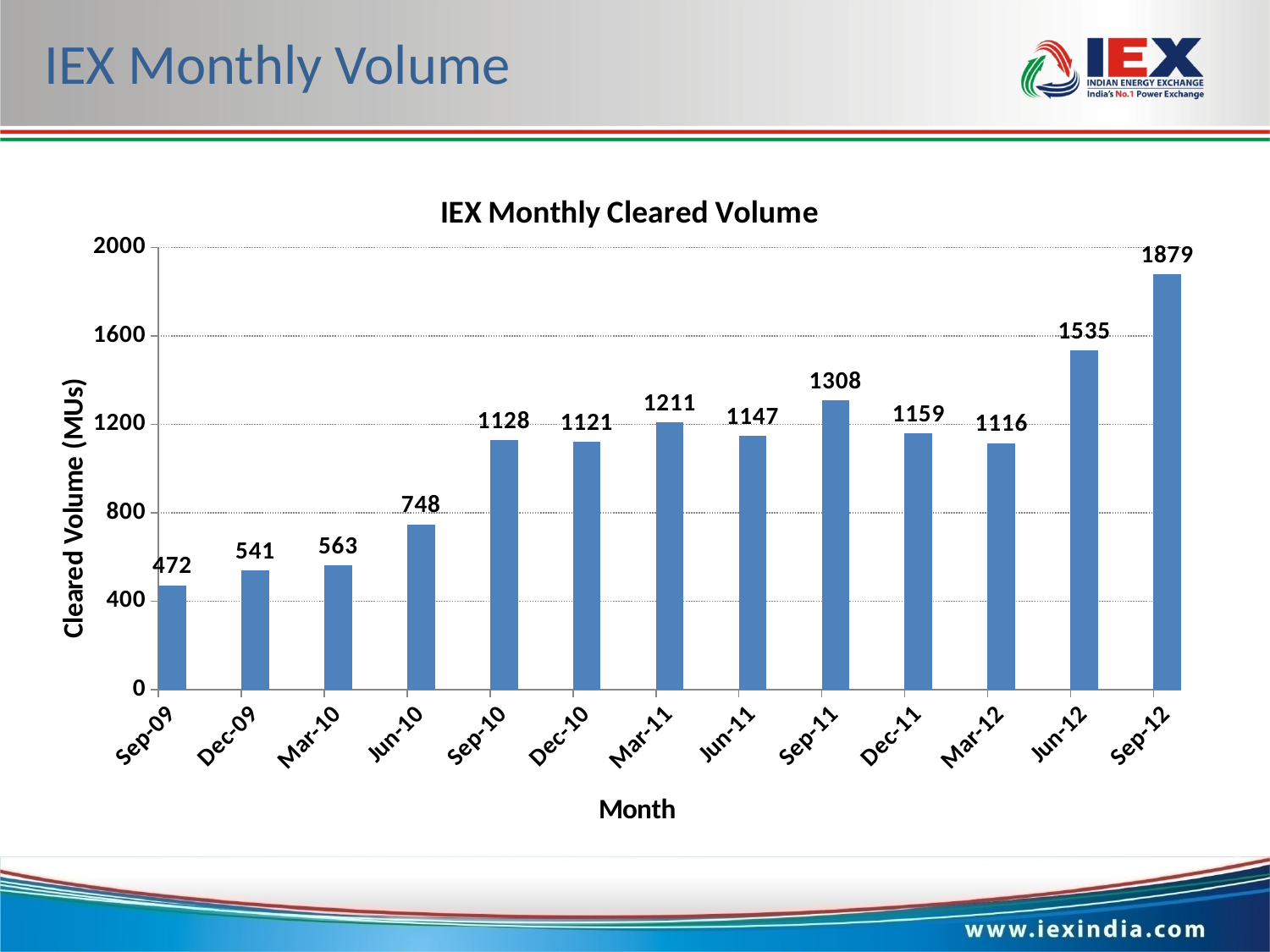

### Chart: IEX Monthly Cleared Volume

| Category | Total Monthly Volume (MUs) |
|---|---|
| June 08 | 0.4200000000000003 |
| July 08 | 75.0 |
| Aug 08 | 233.0 |
| Sept 08 | 279.0 |
| Oct 08 | 376.0 |
| Nov 08 | 450.0 |
| Dec 08 | 355.0 |
| Jan 09 | 291.0 |
| Feb 09 | 180.0 |
| March 09 | 377.0 |
| April 09 | 379.0 |
| May' 09 | 323.0 |
| June' 09 | 478.0 |
| July'09 | 434.0 |
| Aug' 09 | 425.0 |
| Sept' 09 | 472.0 |
| Oct'09 | 536.0 |
| Nov'09  | 638.0 |
| Dec' 09 | 541.0 |
| Jan'10 | 723.0 |
| Feb'10 | 656.0 |
| Mar' 10 | 563.0 |
| Apr'10 | 563.0 |
| May'10 | 591.0 |
| June'10 | 748.0 |
| July'10 | 888.0 |
| August'10 | 1181.0 |
| September'10 | 1128.0 |
| October'10 | 1089.0 |
| November'10 | 873.0 |
# IEX Monthly Volume

### Chart:

| Category |  |
|---|---|
| 40064 | 472.0 |
| 40155 | 541.0 |
| 40245 | 563.0 |
| 40337 | 748.0 |
| 40429 | 1128.0 |
| 40520 | 1121.0 |
| 40610 | 1211.0 |
| 40702 | 1147.0 |
| 40794 | 1308.0 |
| 40885 | 1159.0 |
| 40976 | 1116.0 |
| 41068 | 1535.0 |
| 41164 | 1879.0 |